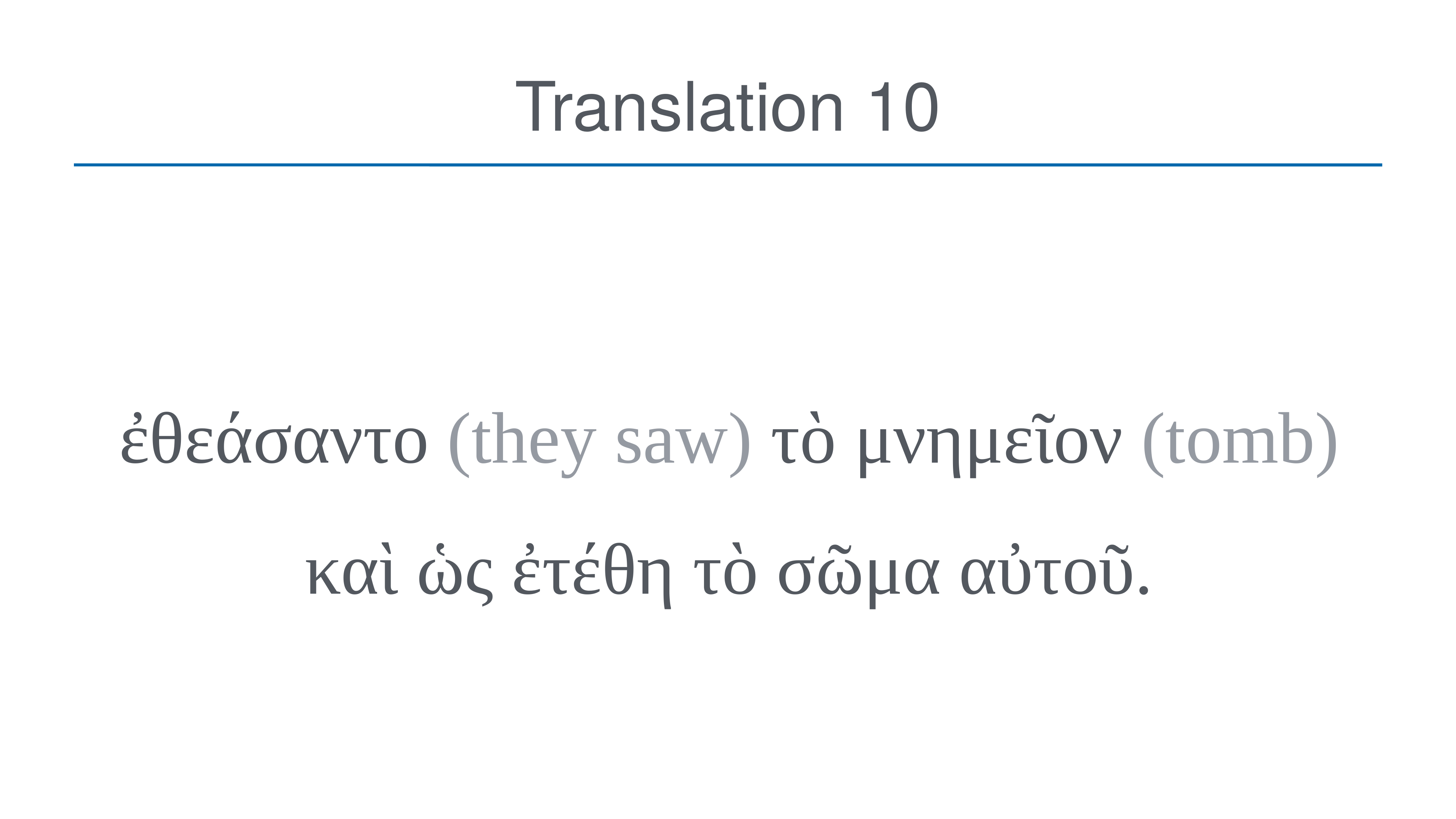

# Translation 10
ἐθεάσαντο (they saw) τὸ μνημεῖον (tomb) καὶ ὡς ἐτέθη τὸ σῶμα αὐτοῦ.